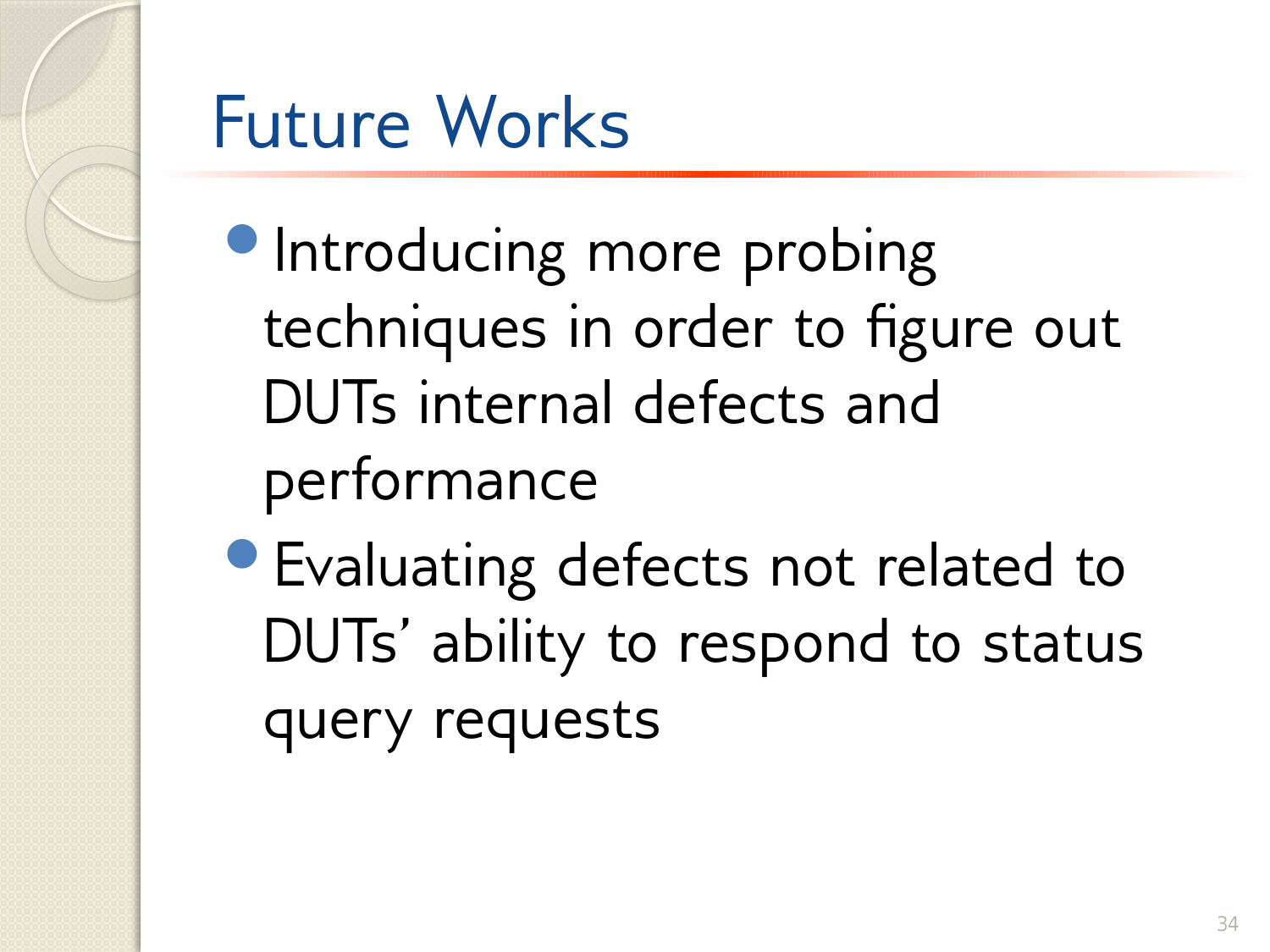

# Future Works
Introducing more probing techniques in order to figure out DUTs internal defects and performance
Evaluating defects not related to DUTs’ ability to respond to status query requests
34